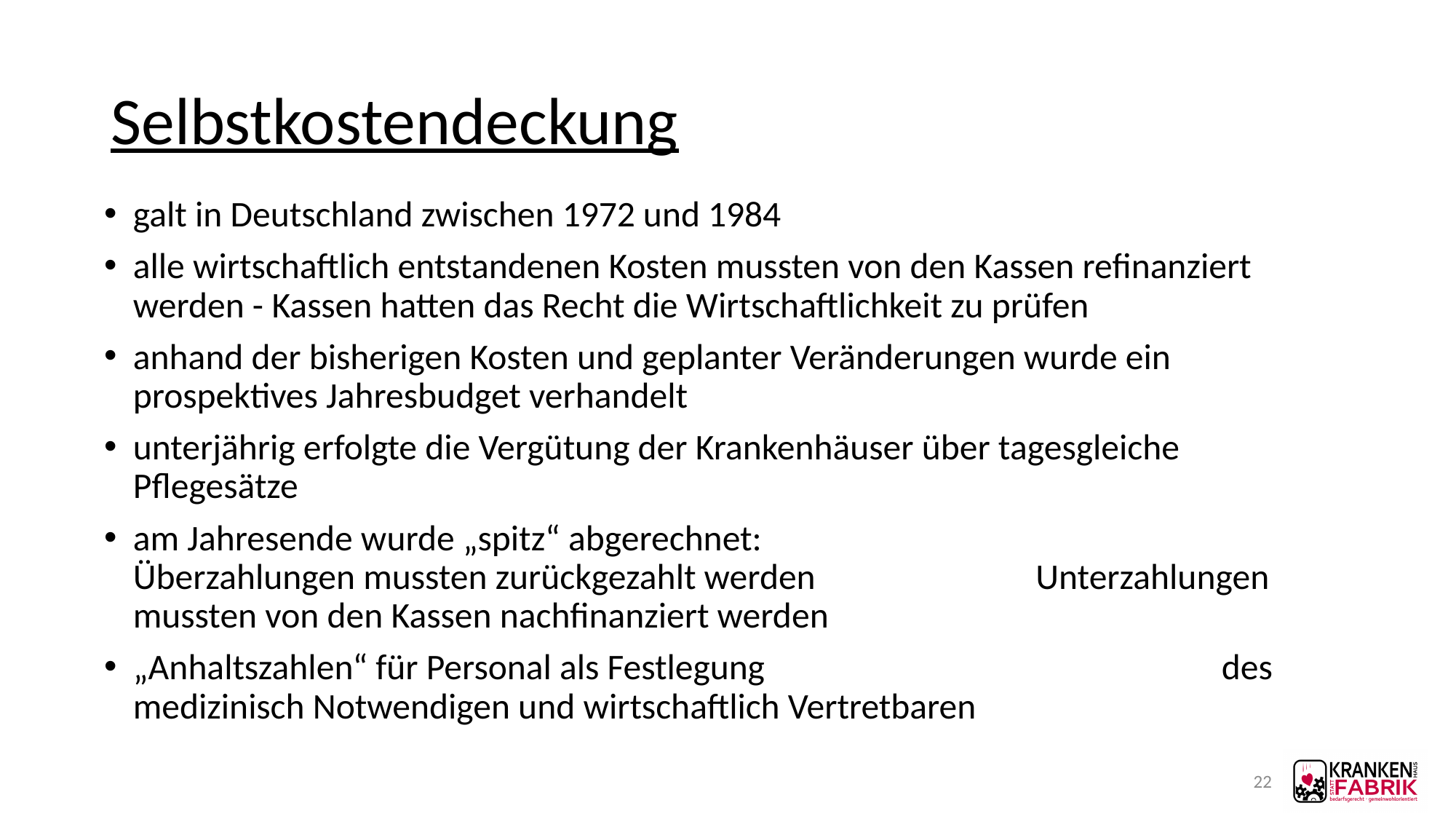

# Selbstkostendeckung
galt in Deutschland zwischen 1972 und 1984
alle wirtschaftlich entstandenen Kosten mussten von den Kassen refinanziert werden - Kassen hatten das Recht die Wirtschaftlichkeit zu prüfen
anhand der bisherigen Kosten und geplanter Veränderungen wurde ein prospektives Jahresbudget verhandelt
unterjährig erfolgte die Vergütung der Krankenhäuser über tagesgleiche Pflegesätze
am Jahresende wurde „spitz“ abgerechnet:                                                Überzahlungen mussten zurückgezahlt werden                           Unterzahlungen mussten von den Kassen nachfinanziert werden
„Anhaltszahlen“ für Personal als Festlegung                                                        des medizinisch Notwendigen und wirtschaftlich Vertretbaren
22